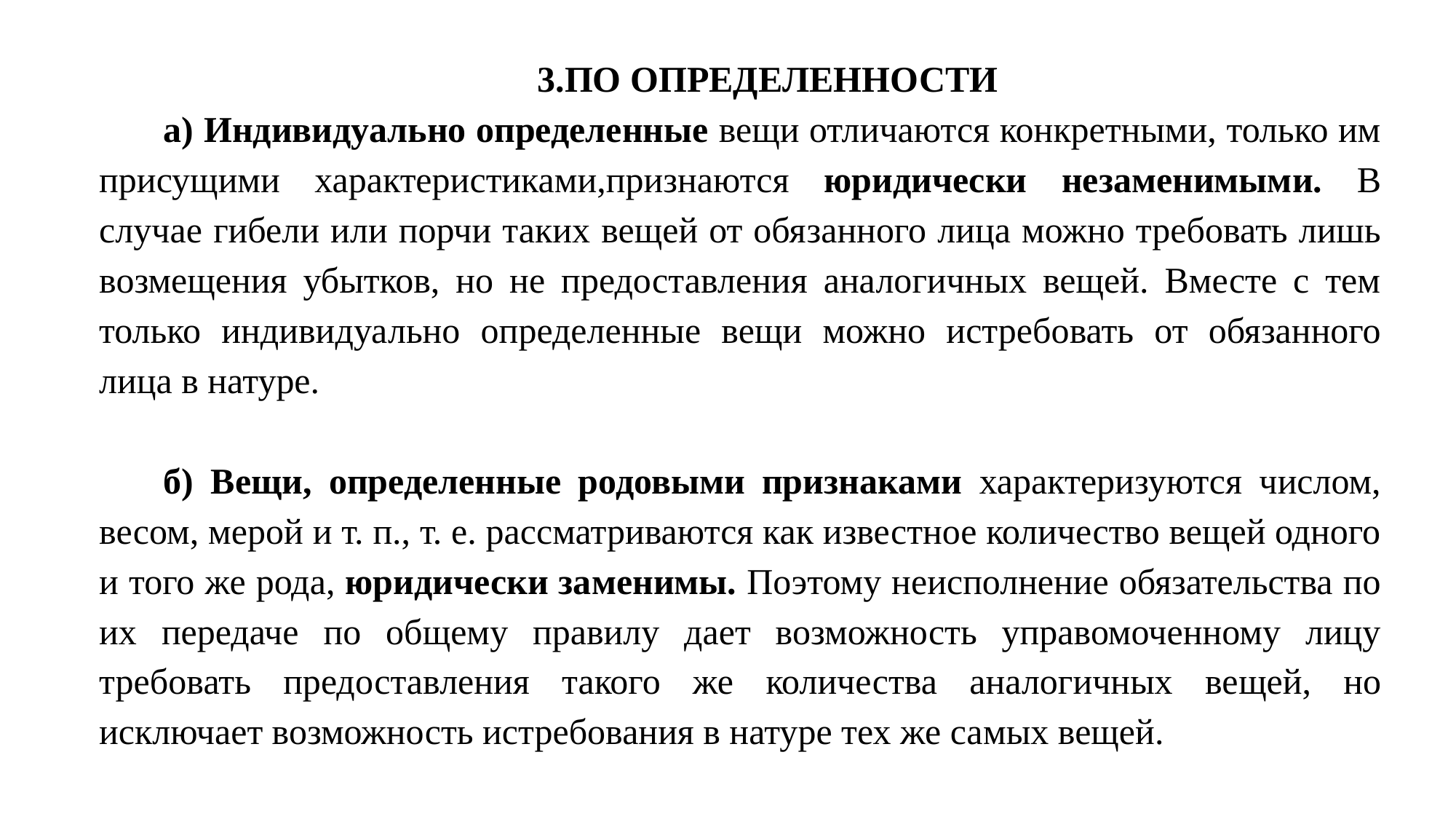

3.ПО ОПРЕДЕЛЕННОСТИ
а) Индивидуально определенные вещи отличаются конкретными, только им присущими характеристиками,признаются юридически незаменимыми. В случае гибели или порчи таких вещей от обя­занного лица можно требовать лишь возмещения убытков, но не предоставления аналогичных вещей. Вместе с тем только индиви­дуально определенные вещи можно истребовать от обязанного лица в натуре.

б) Вещи, определенные родовыми признаками характеризуются числом, весом, ме­рой и т. п., т. е. рассматриваются как известное количество вещей одного и того же рода, юридически за­менимы. Поэтому неисполнение обязательства по их передаче по общему правилу дает возможность управомоченному лицу требовать предоставления такого же количества аналогичных ве­щей, но исключает возможность истребования в натуре тех же са­мых вещей.